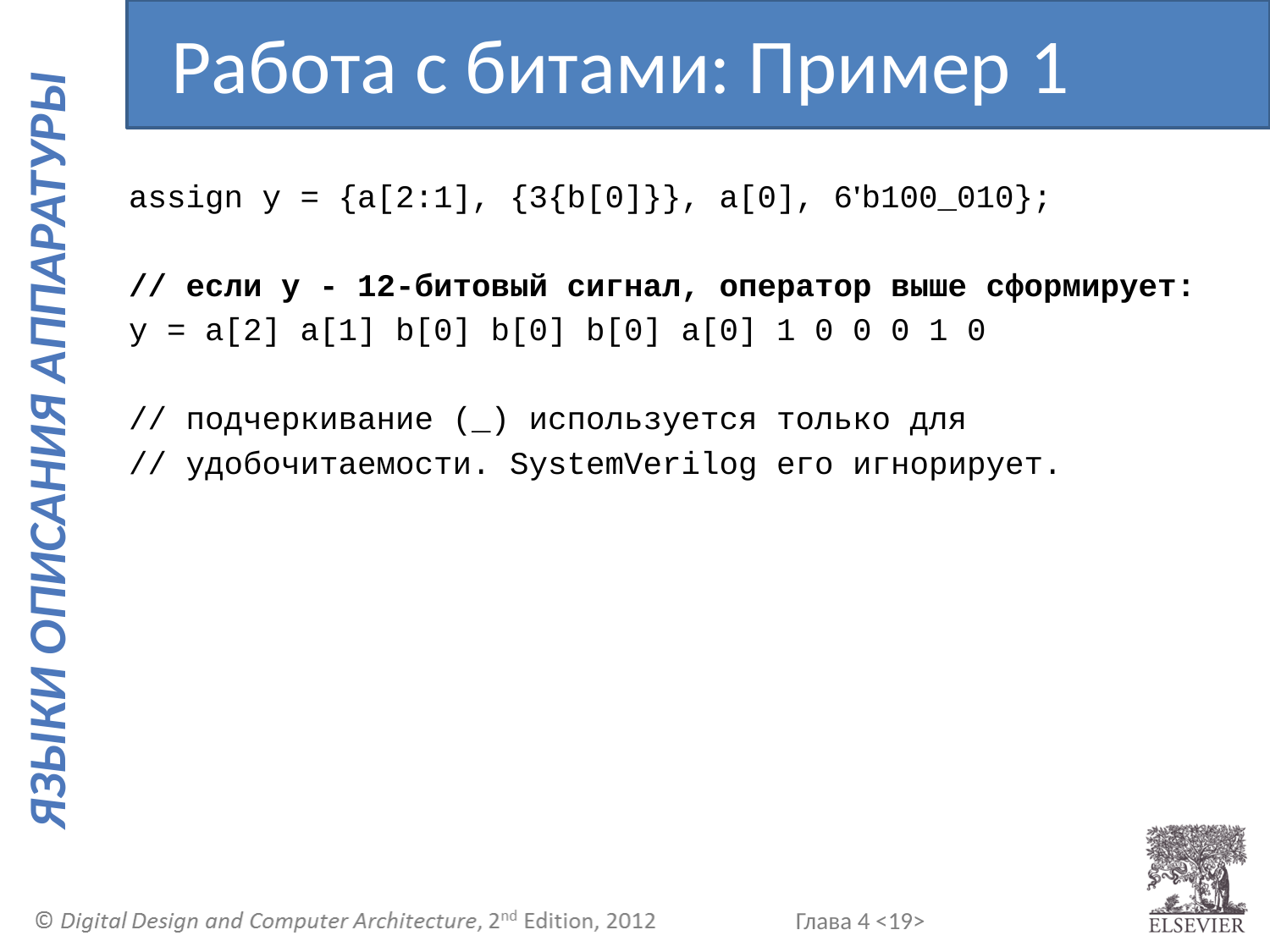

Работа с битами: Пример 1

assign y = {a[2:1], {3{b[0]}}, a[0], 6'b100_010};

// если y - 12-битовый сигнал, оператор выше сформирует:
y = a[2] a[1] b[0] b[0] b[0] a[0] 1 0 0 0 1 0

// подчеркивание (_) используется только для
// удобочитаемости. SystemVerilog его игнорирует.